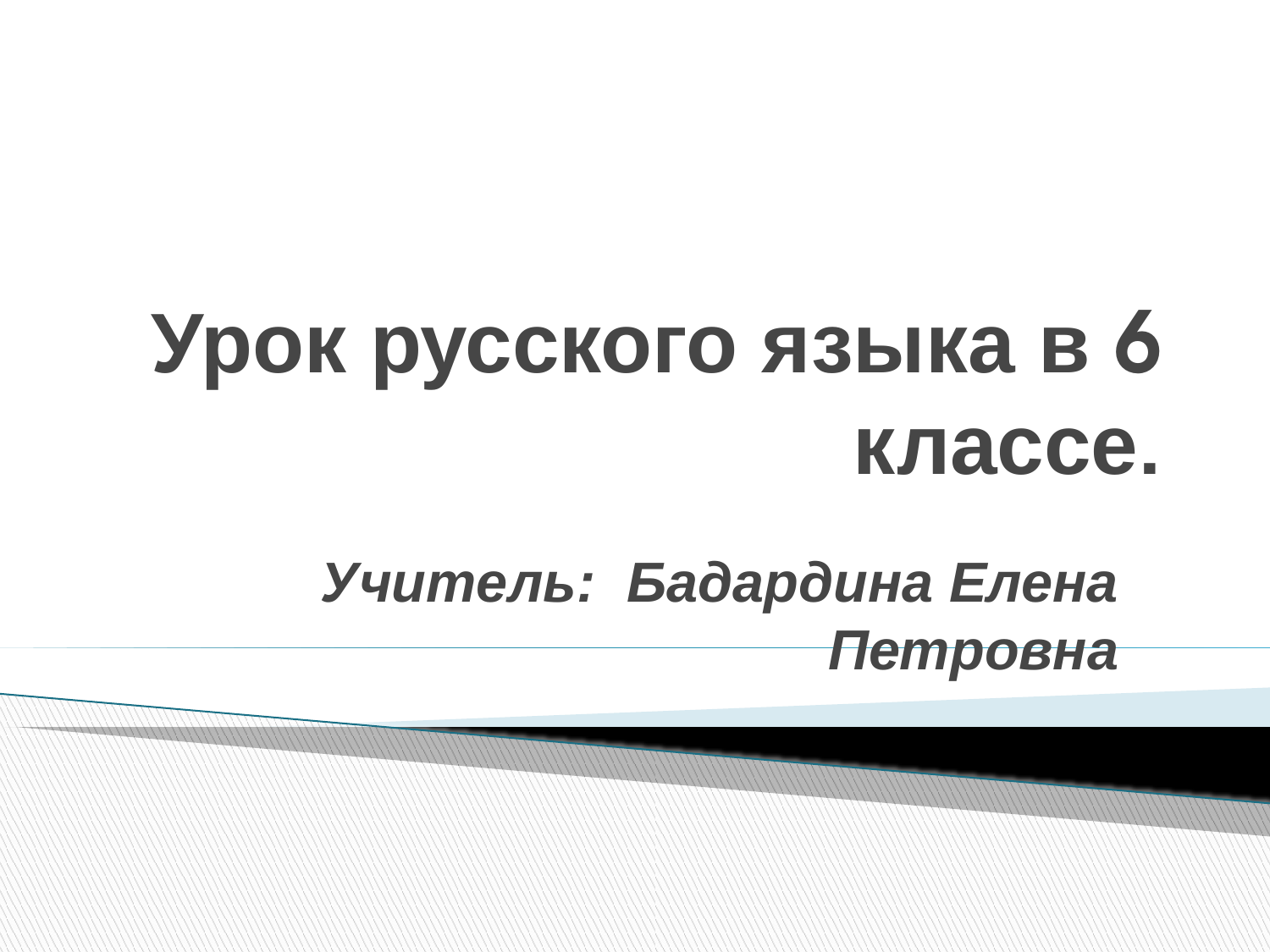

# Урок русского языка в 6 классе.
Учитель:  Бадардина Елена Петровна